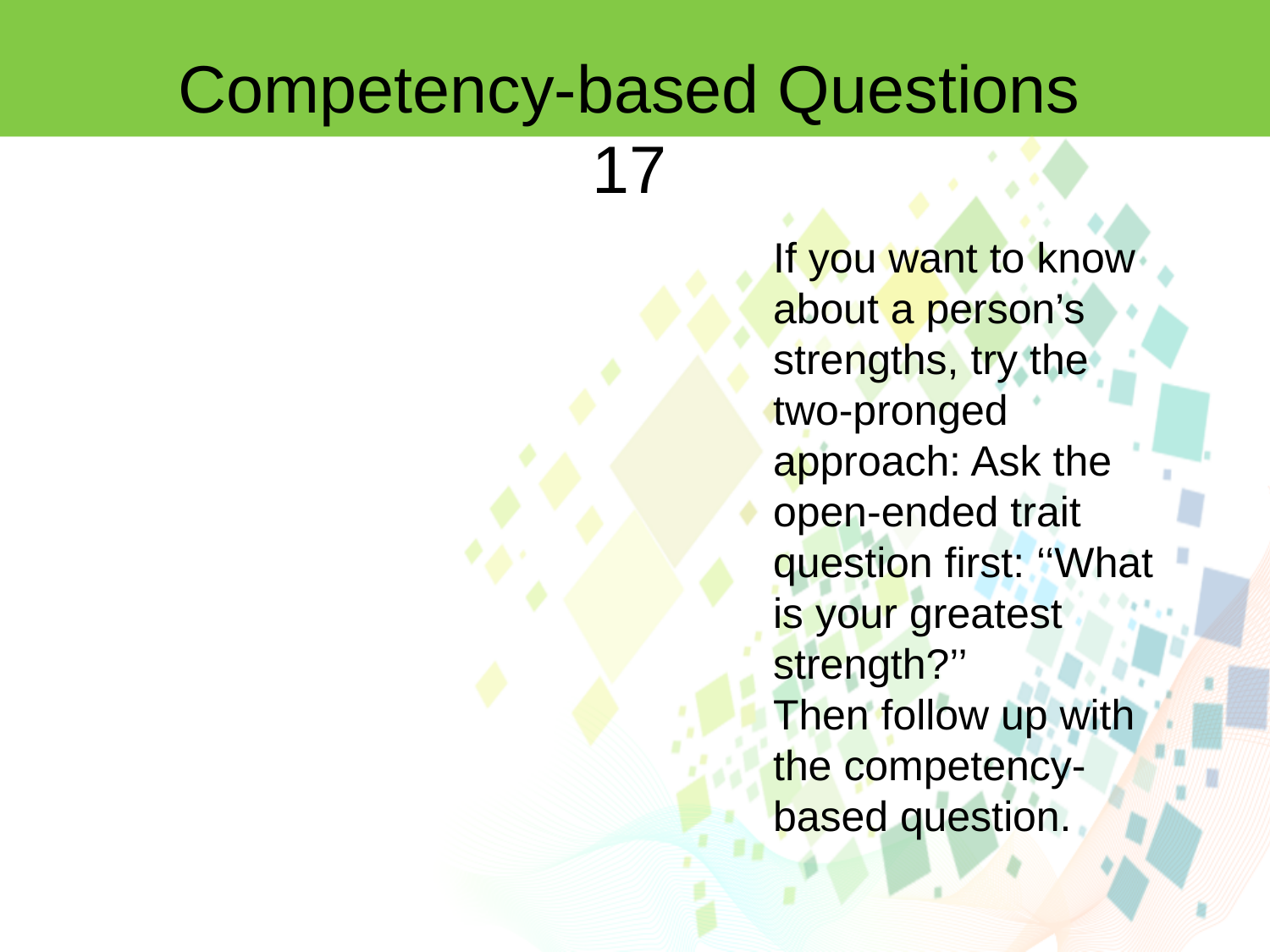

Competency-based Questions 17
If you want to know about a person’s strengths, try the two-pronged
approach: Ask the open-ended trait question first: ‘‘What is your greatest strength?’’
Then follow up with the competency-based question.